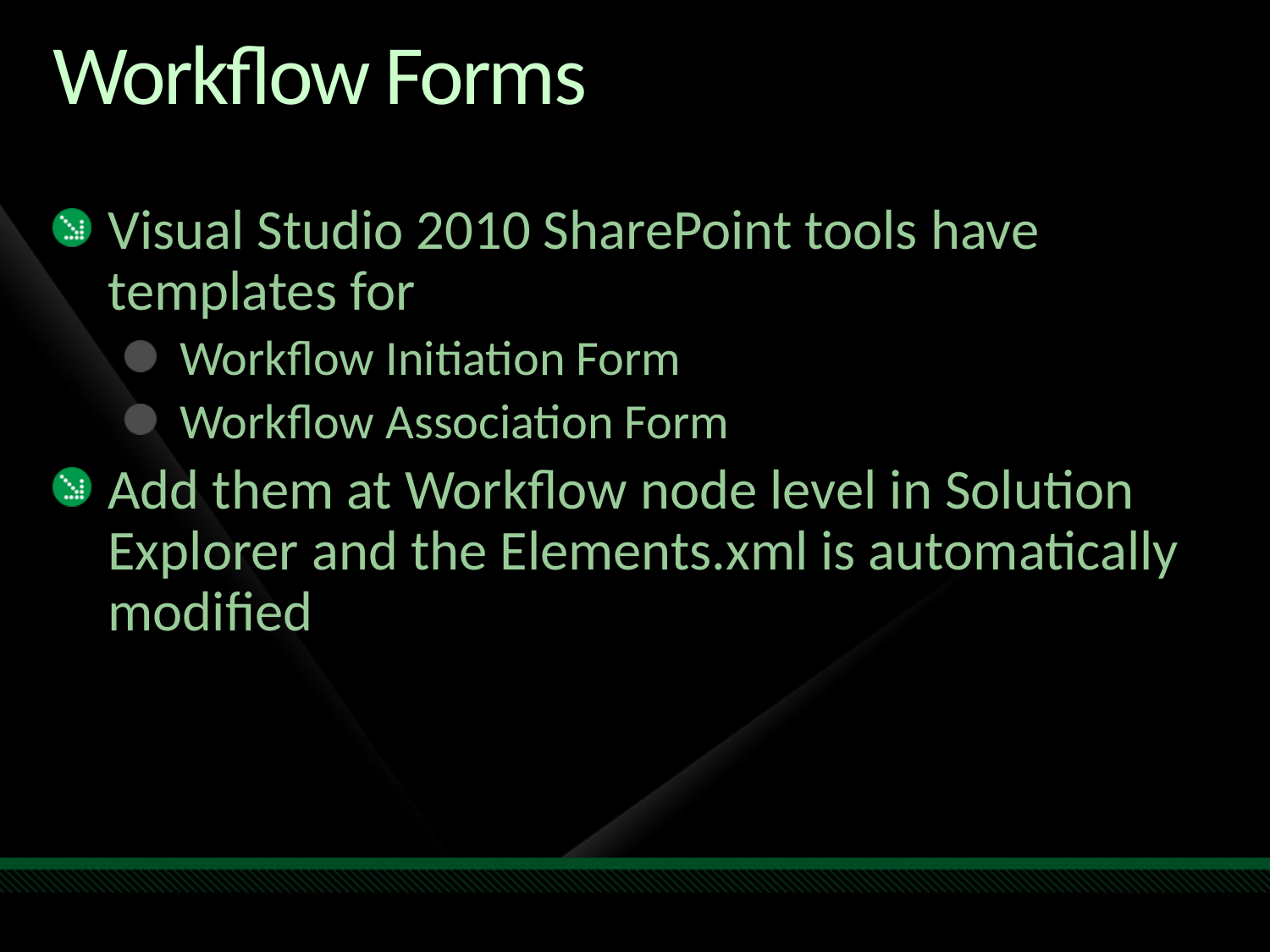

# Workflow Forms
Visual Studio 2010 SharePoint tools have templates for
Workflow Initiation Form
Workflow Association Form
Add them at Workflow node level in Solution Explorer and the Elements.xml is automatically modified